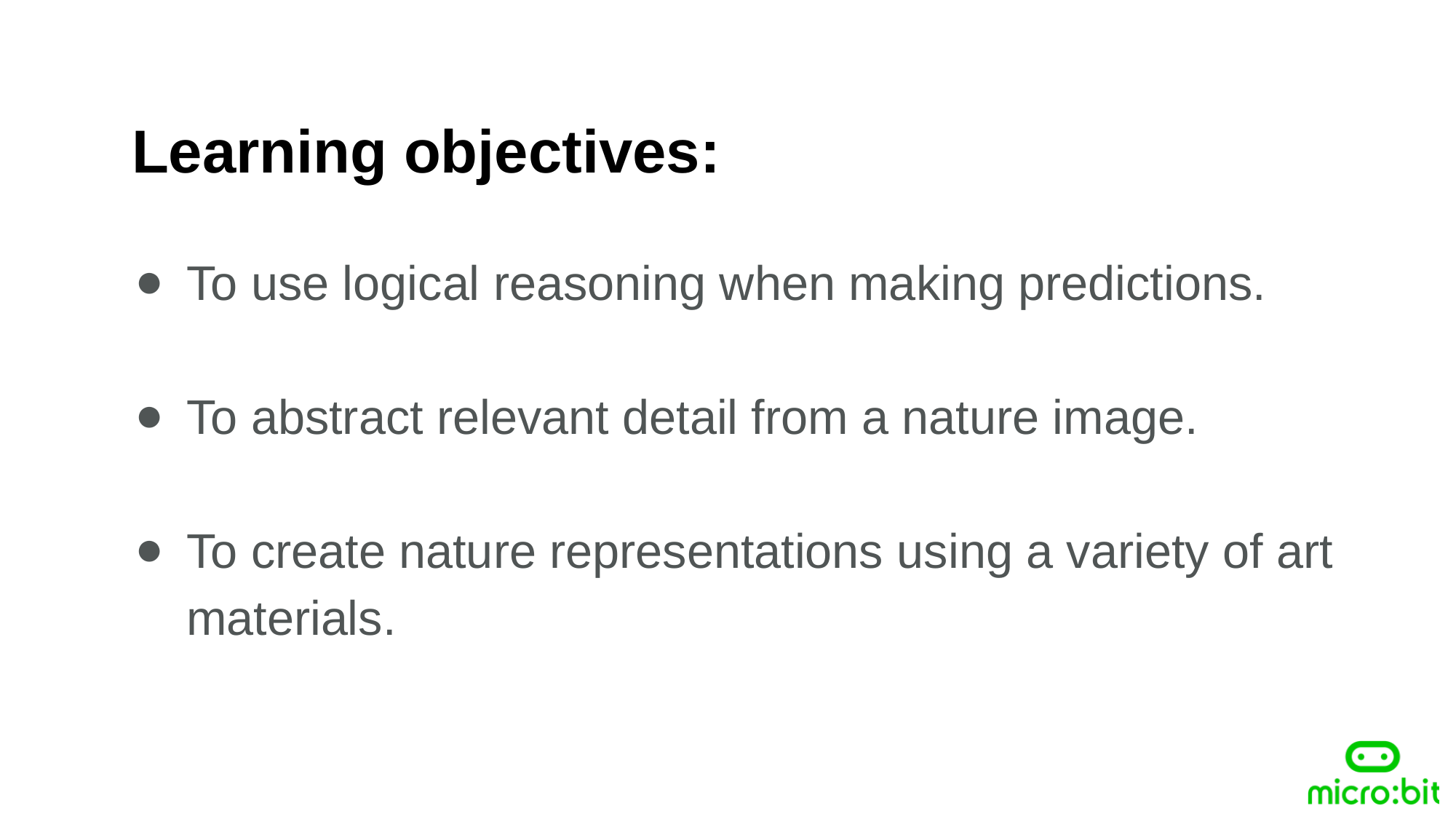

Learning objectives:

To use logical reasoning when making predictions.

To abstract relevant detail from a nature image.

To create nature representations using a variety of art materials.